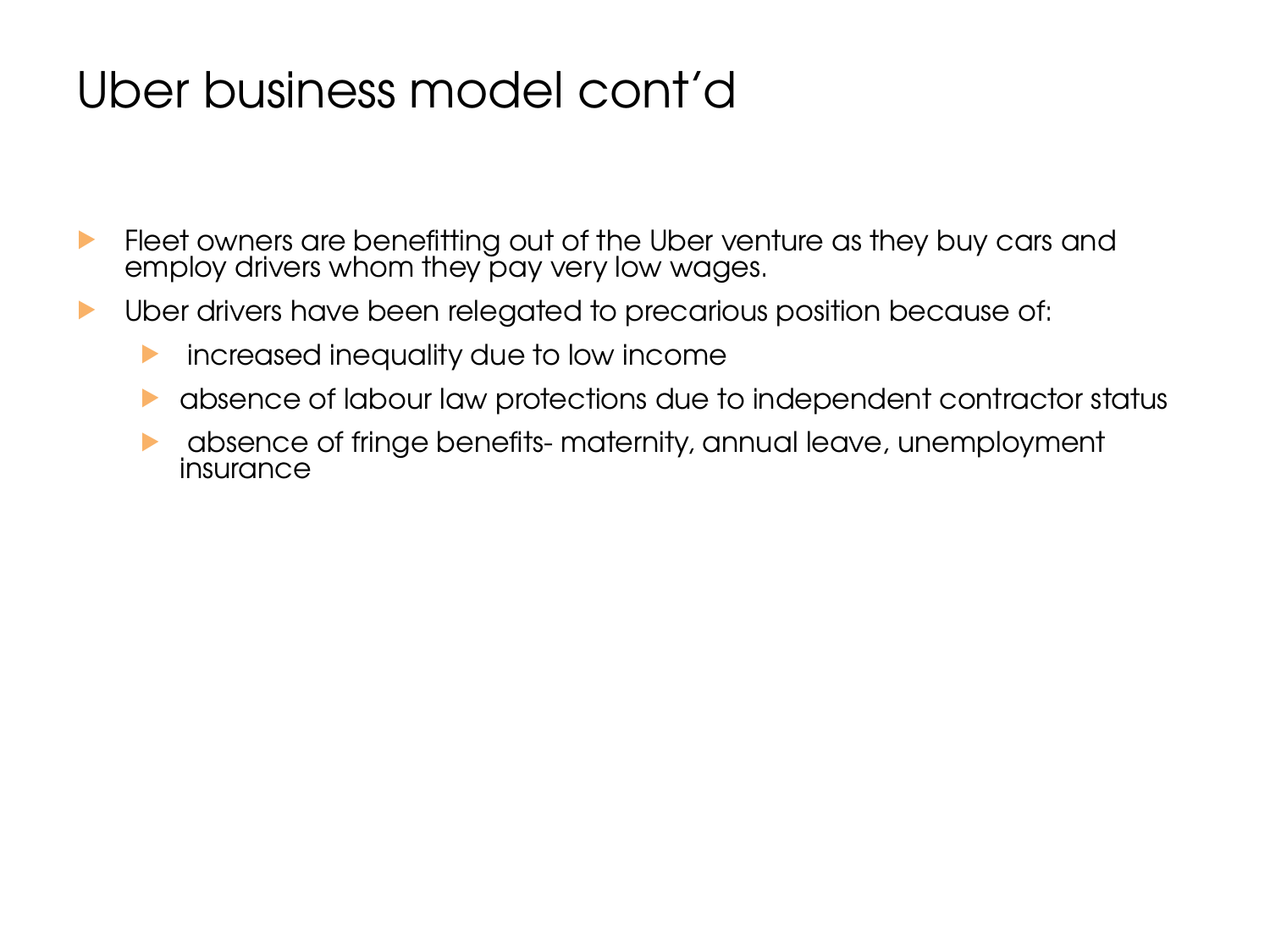

Uber business model cont’d
Fleet owners are benefitting out of the Uber venture as they buy cars and employ drivers whom they pay very low wages.
Uber drivers have been relegated to precarious position because of:
 increased inequality due to low income
absence of labour law protections due to independent contractor status
 absence of fringe benefits- maternity, annual leave, unemployment insurance